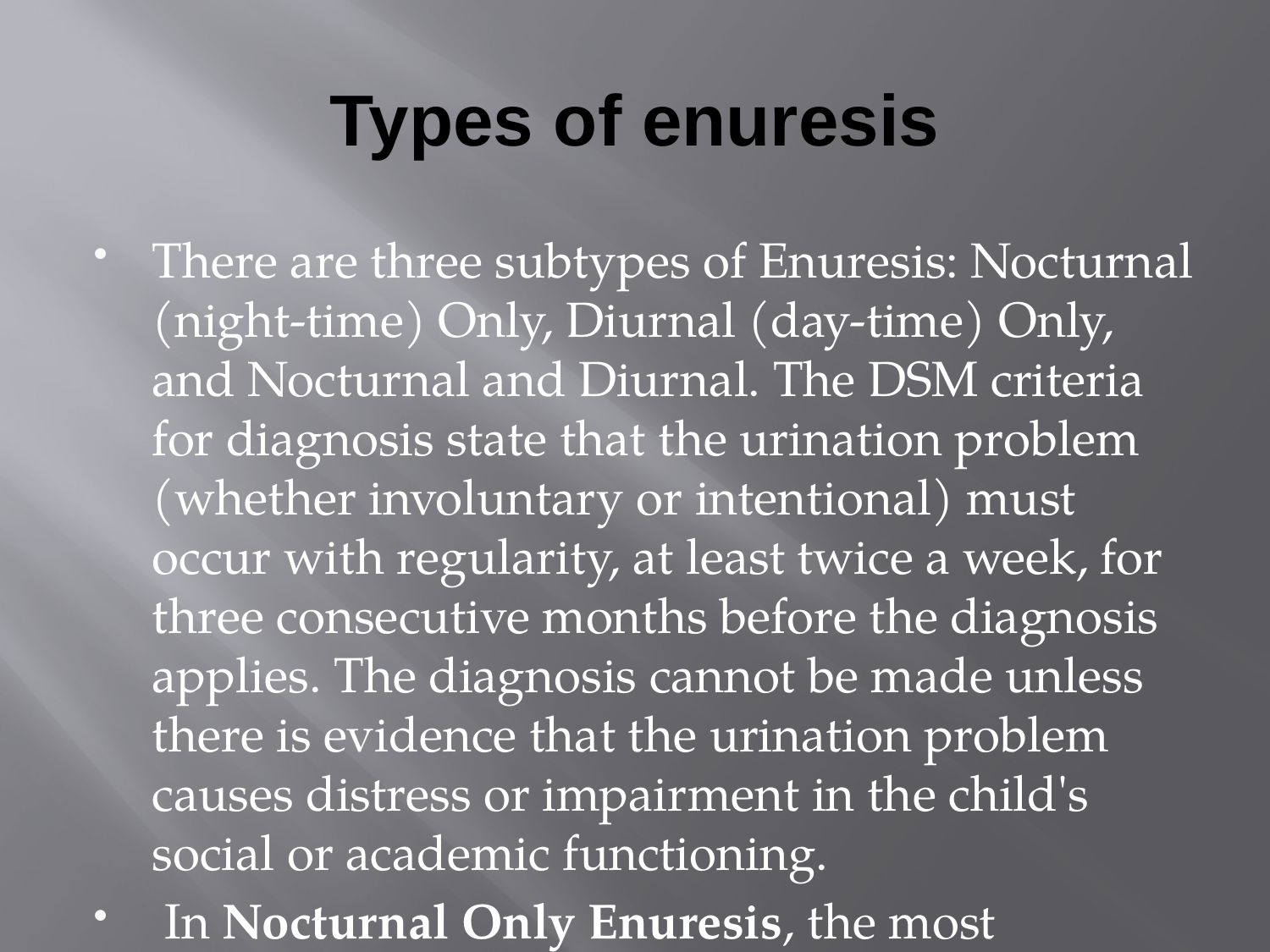

# Types of enuresis
There are three subtypes of Enuresis: Nocturnal (night-time) Only, Diurnal (day-time) Only, and Nocturnal and Diurnal. The DSM criteria for diagnosis state that the urination problem (whether involuntary or intentional) must occur with regularity, at least twice a week, for three consecutive months before the diagnosis applies. The diagnosis cannot be made unless there is evidence that the urination problem causes distress or impairment in the child's social or academic functioning.
 In Nocturnal Only Enuresis, the most common form of enuresis, children wet themselves during nighttime sleep. Typically, wetting occurs during the first third of the night, but it is not uncommon for wetting to occur later, during REM sleep. In this latter case, children may recall having a dream that they were urinating.
  Diurnal Only Enuresis, where children wet themselves only during waking hours, is less common than nighttime bedwetting. This type of enuresis is more common in females than in males, and is uncommon altogether after age 9. Children who are affected by this type of disorder will typically either have urge incontinence (i.e., they feel a sudden overwhelming urge to urinate) or voiding postponement (i.e., they know they need to urinate, but put off actually going to the bathroom until it is too late).